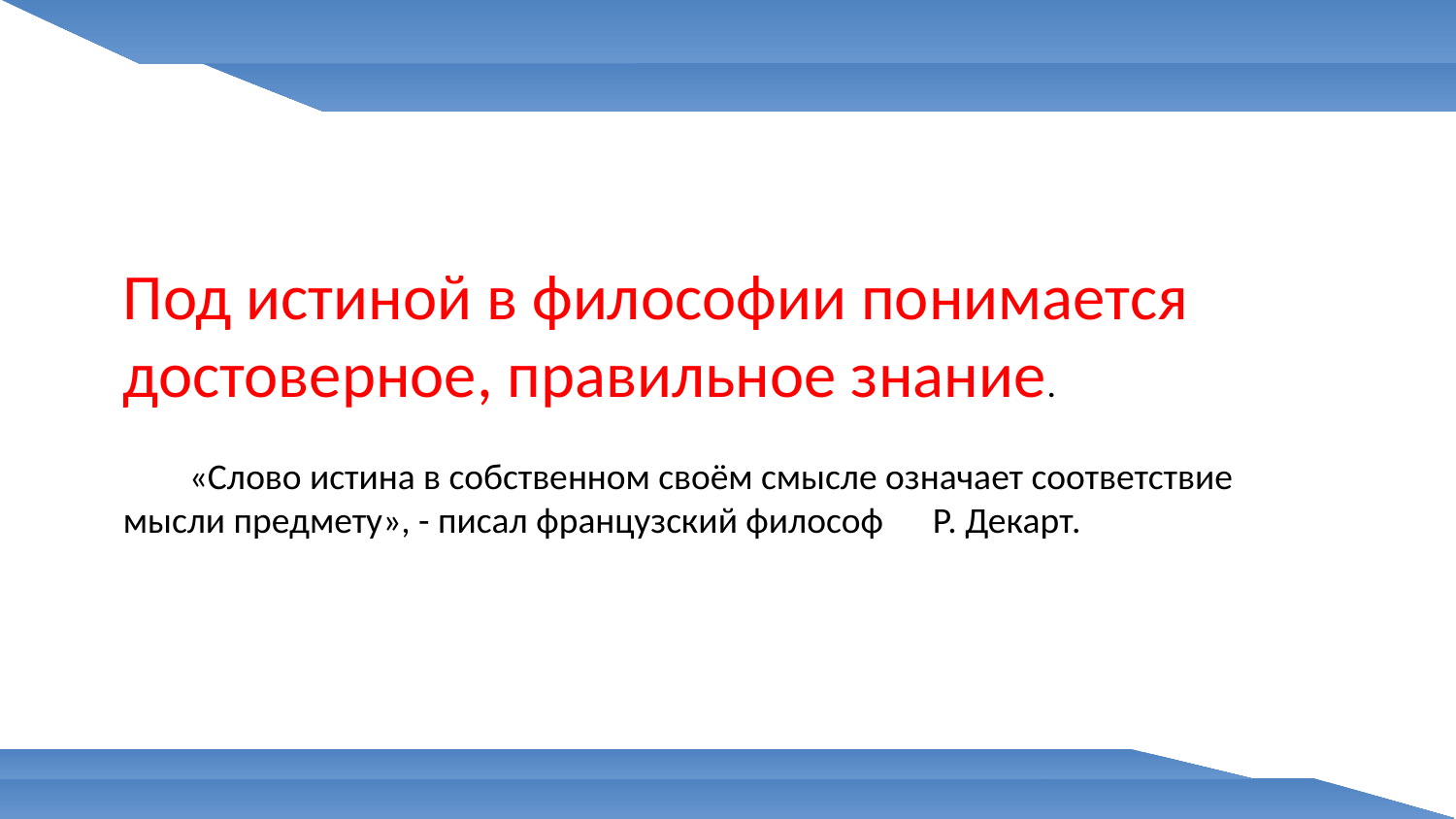

Под истиной в философии понимается достоверное, правильное знание.

        «Слово истина в собственном своём смысле означает соответствие мысли предмету», - писал французский философ      Р. Декарт.